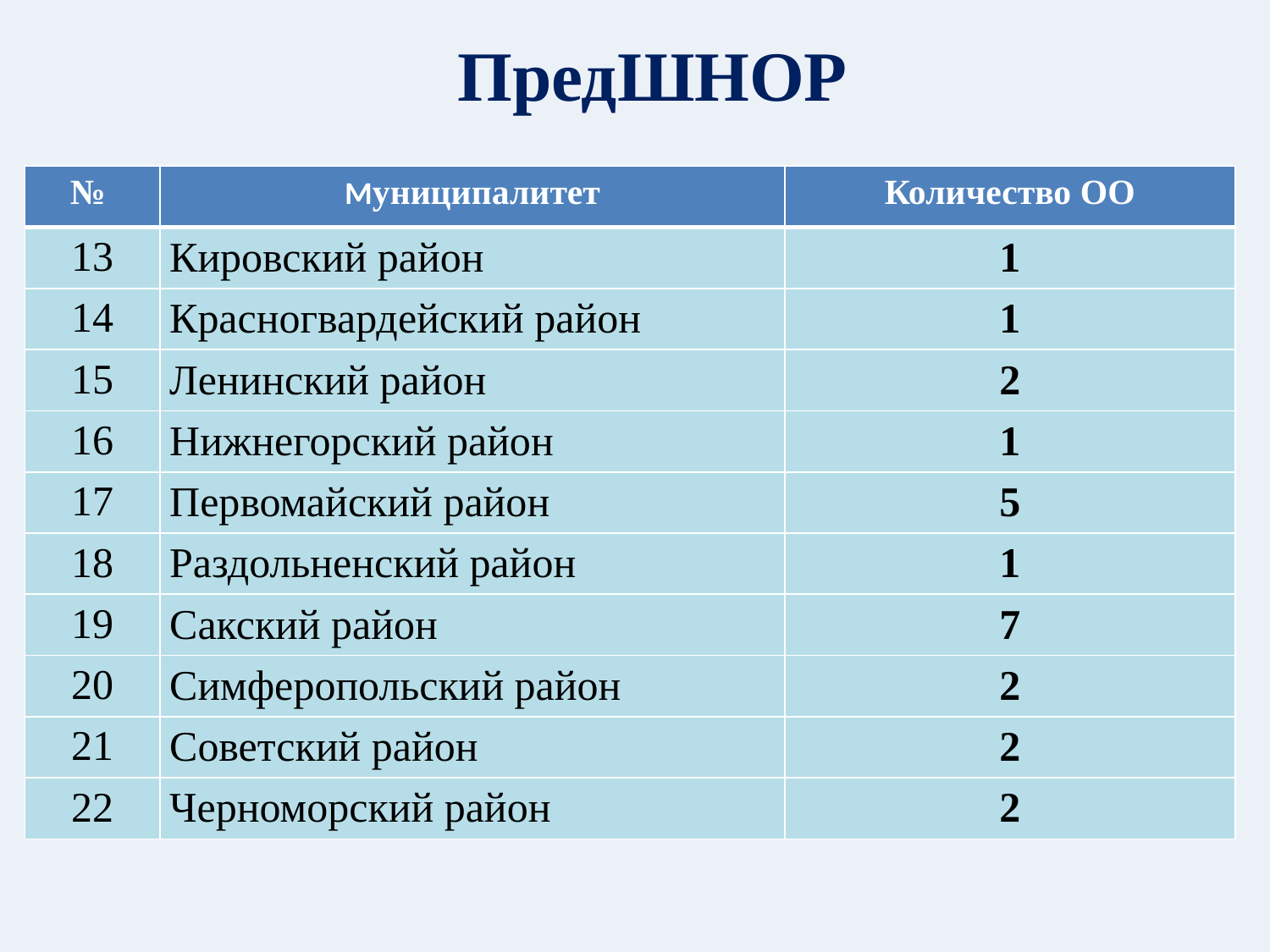

# ПредШНОР
| № | Муниципалитет | Количество ОО |
| --- | --- | --- |
| 13 | Кировский район | 1 |
| 14 | Красногвардейский район | 1 |
| 15 | Ленинский район | 2 |
| 16 | Нижнегорский район | 1 |
| 17 | Первомайский район | 5 |
| 18 | Раздольненский район | 1 |
| 19 | Сакский район | 7 |
| 20 | Симферопольский район | 2 |
| 21 | Советский район | 2 |
| 22 | Черноморский район | 2 |